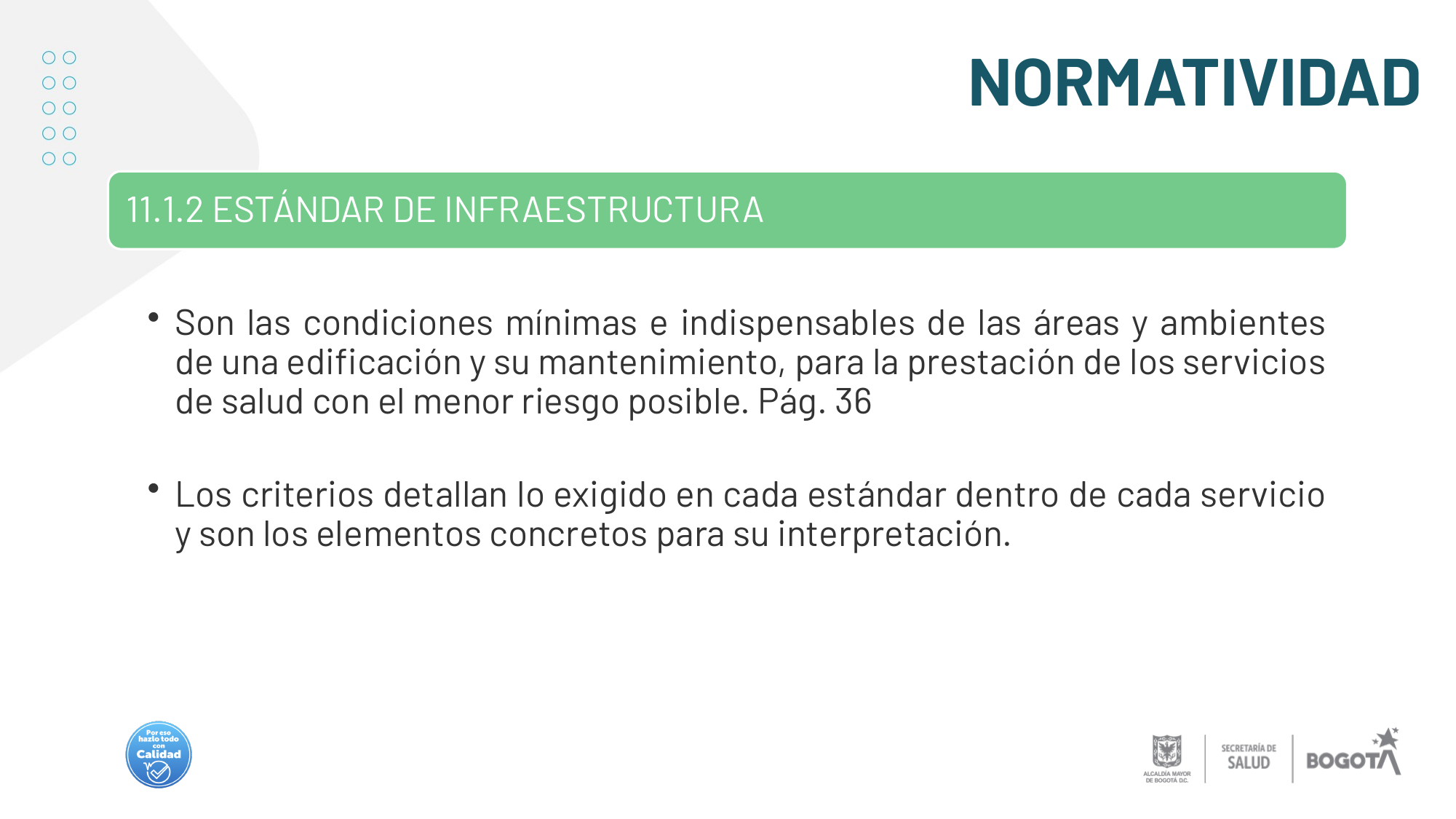

NORMATIVIDAD
11.1.2 ESTÁNDAR DE INFRAESTRUCTURA

Son las condiciones mínimas e indispensables de las áreas y ambientes de una edificación y su mantenimiento, para la prestación de los servicios de salud con el menor riesgo posible. Pág. 36

Los criterios detallan lo exigido en cada estándar dentro de cada servicio y son los elementos concretos para su interpretación.